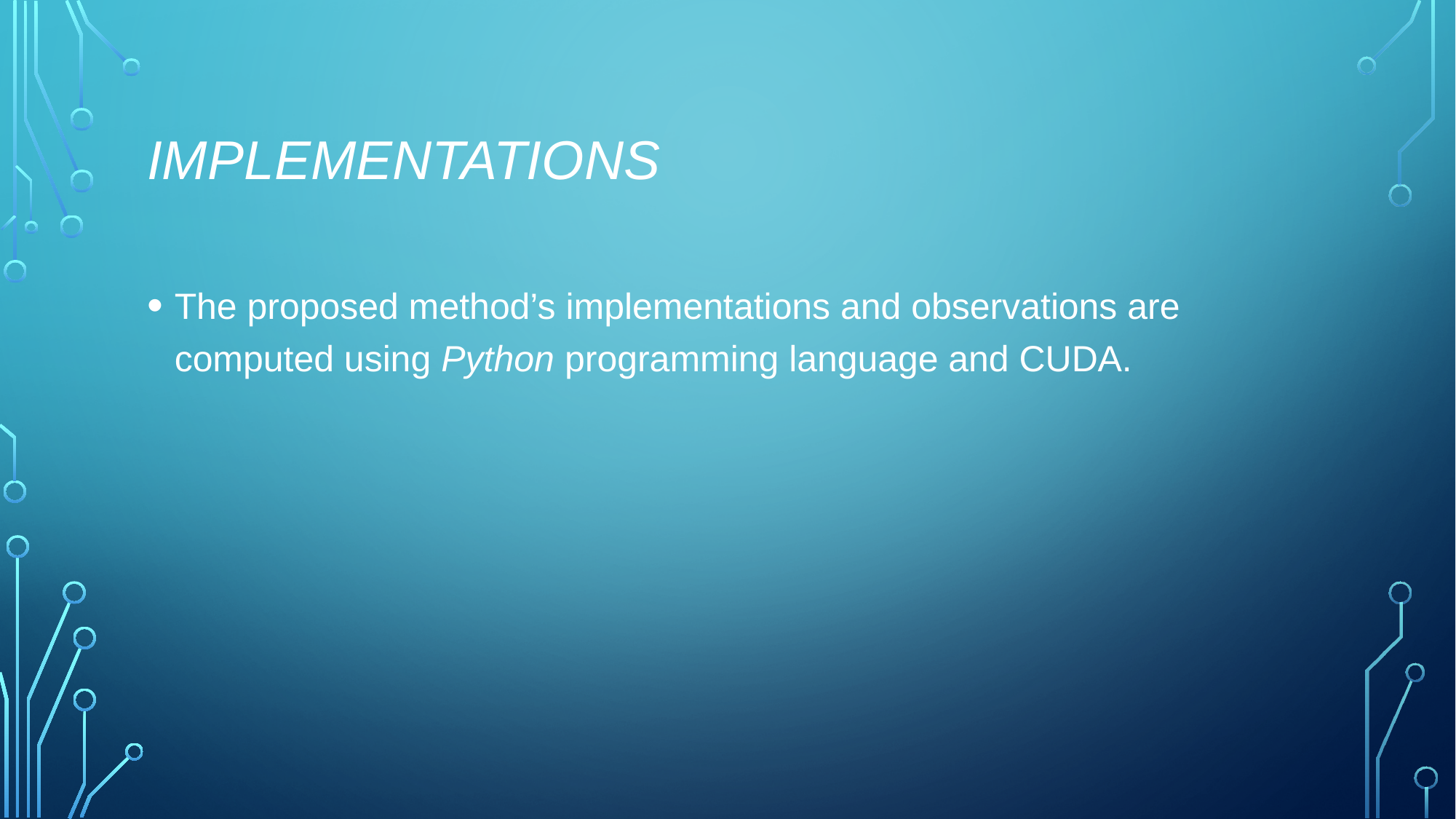

# Implementations
The proposed method’s implementations and observations are computed using Python programming language and CUDA.